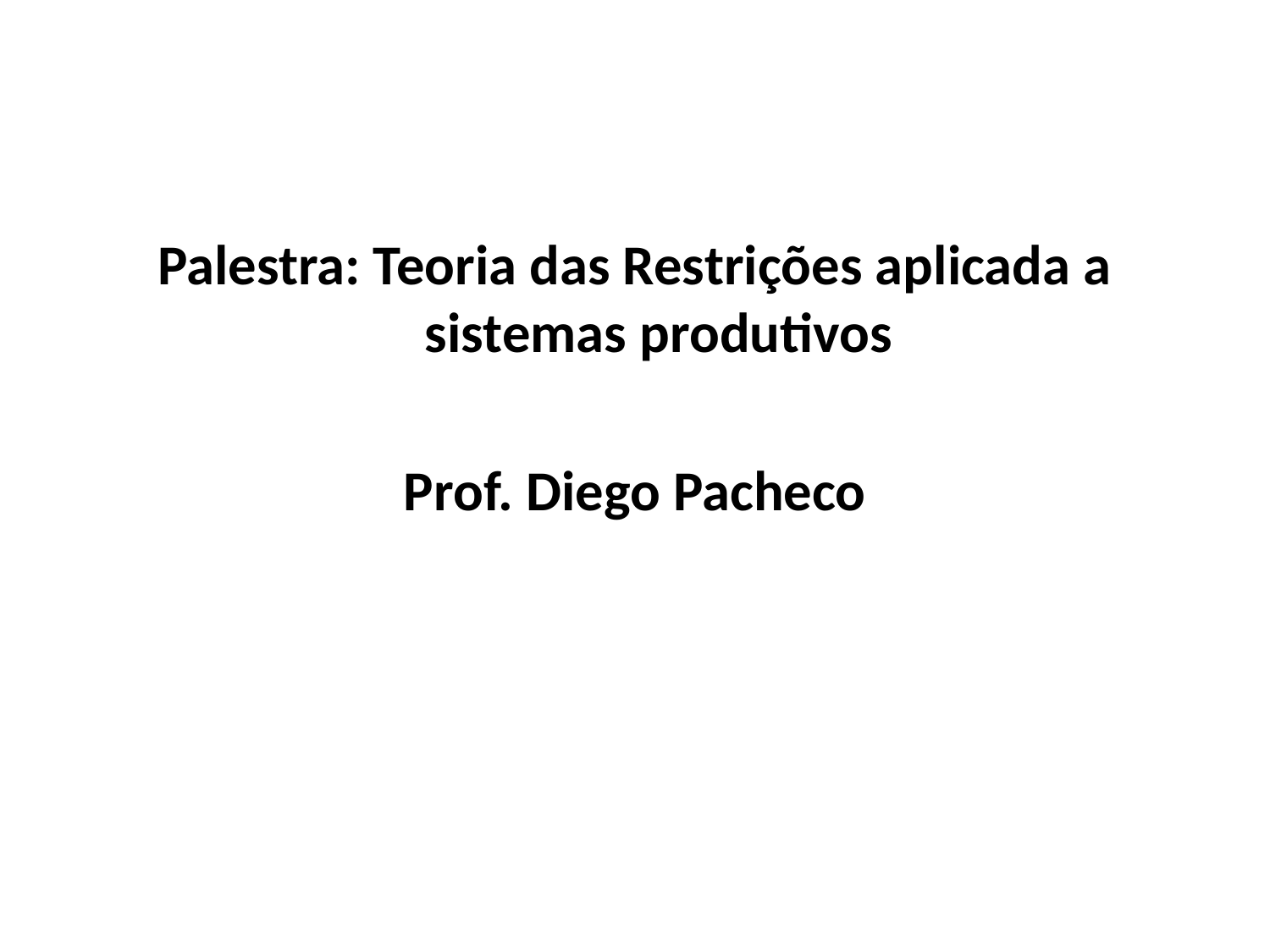

Palestra: Teoria das Restrições aplicada a sistemas produtivos

Prof. Diego Pacheco